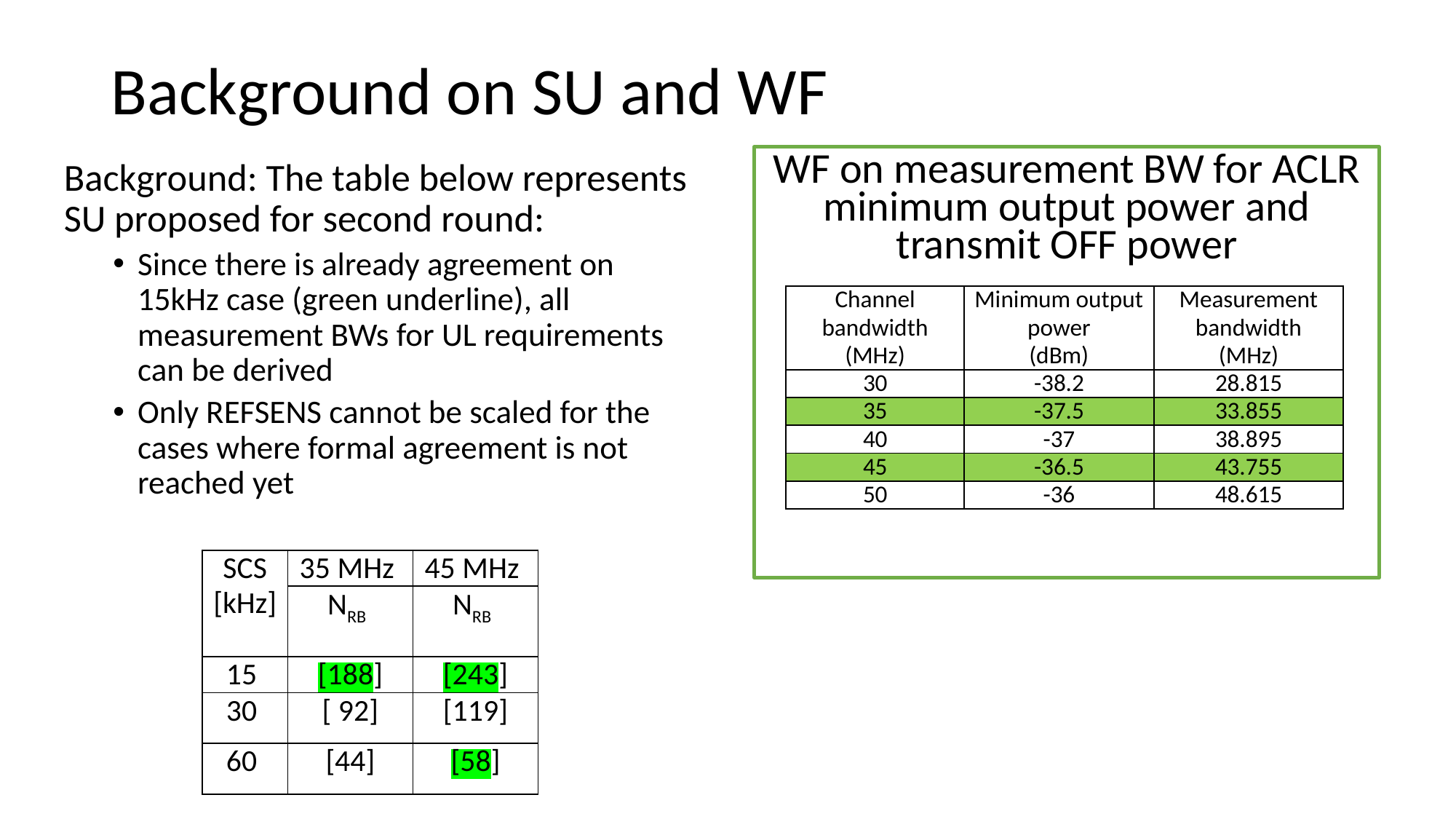

# Background on SU and WF
WF on measurement BW for ACLR minimum output power and transmit OFF power

Background: The table below represents SU proposed for second round:
Since there is already agreement on 15kHz case (green underline), all measurement BWs for UL requirements can be derived
Only REFSENS cannot be scaled for the cases where formal agreement is not reached yet
| Channel bandwidth (MHz) | Minimum output power (dBm) | Measurement bandwidth (MHz) |
| --- | --- | --- |
| 30 | -38.2 | 28.815 |
| 35 | -37.5 | 33.855 |
| 40 | -37 | 38.895 |
| 45 | -36.5 | 43.755 |
| 50 | -36 | 48.615 |
| SCS [kHz] | 35 MHz | 45 MHz |
| --- | --- | --- |
|  | NRB | NRB |
| 15 | [188] | [243] |
| 30 | [ 92] | [119] |
| 60 | [44] | [58] |